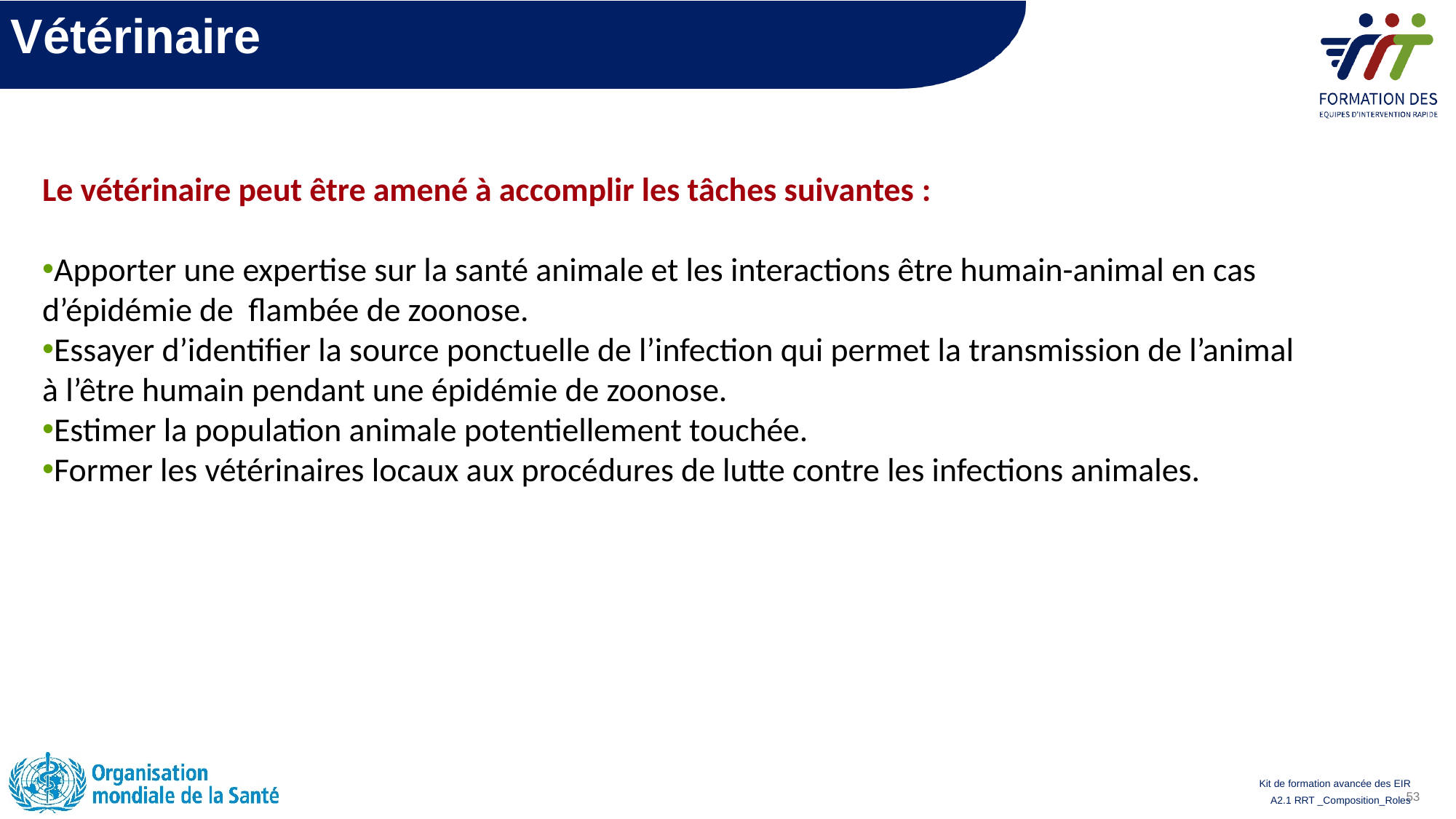

Vétérinaire
Le vétérinaire peut être amené à accomplir les tâches suivantes :
Apporter une expertise sur la santé animale et les interactions être humain-animal en cas d’épidémie de  flambée de zoonose.
Essayer d’identifier la source ponctuelle de l’infection qui permet la transmission de l’animal à l’être humain pendant une épidémie de zoonose.
Estimer la population animale potentiellement touchée.
Former les vétérinaires locaux aux procédures de lutte contre les infections animales.